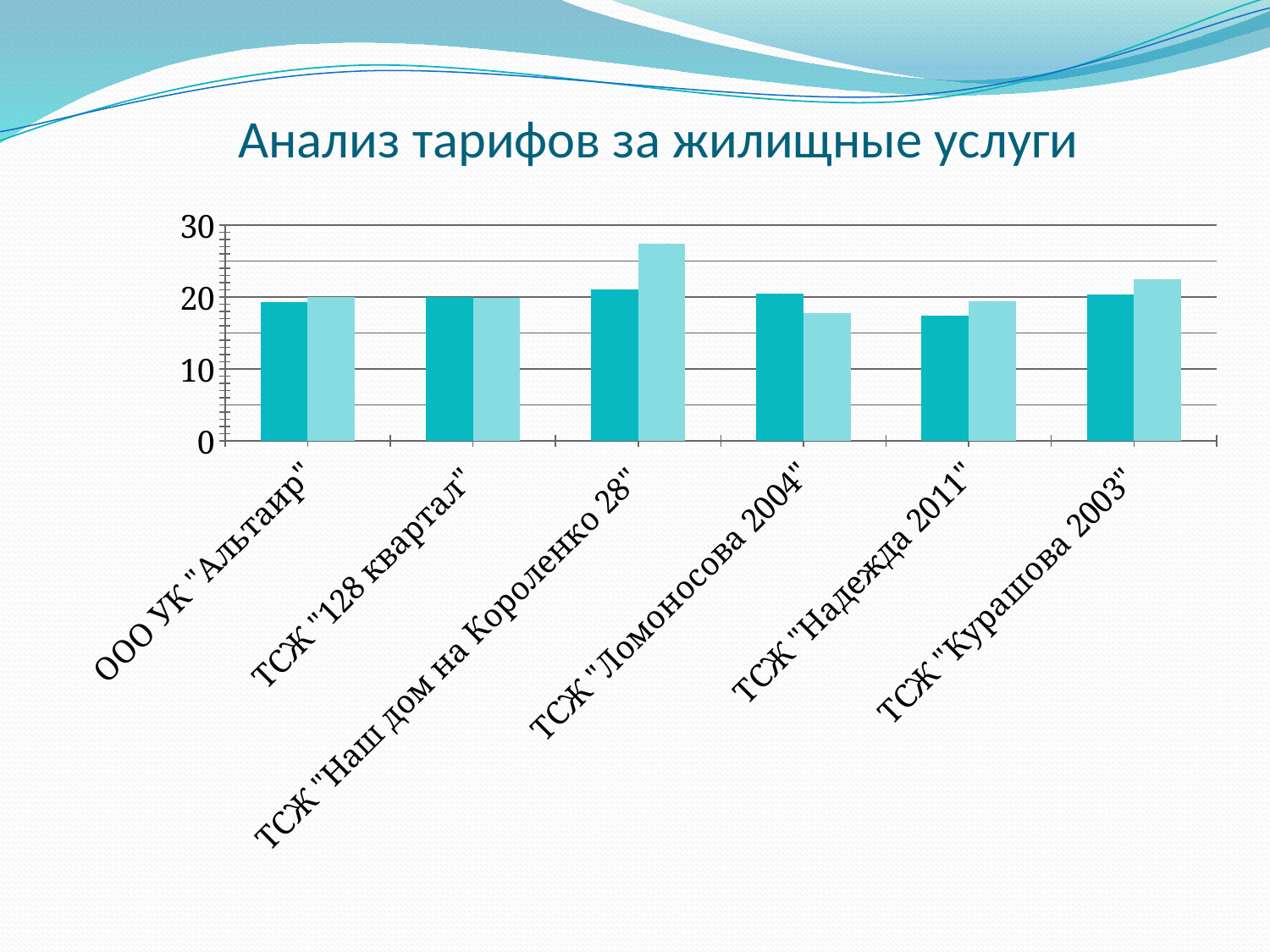

# Анализ тарифов за жилищные услуги

### Chart

| Category | утвержденный тариф  | фактический тариф  |
|---|---|---|
| ООО УК "Альтаир" | 19.36 | 20.06 |
| ТСЖ "128 квартал"  | 20.0 | 19.91 |
| ТСЖ "Наш дом на Короленко 28"  | 21.05 | 27.39 |
| ТСЖ "Ломоносова 2004" | 20.43 | 17.79 |
| ТСЖ "Надежда 2011" | 17.39 | 19.439999999999998 |
| ТСЖ "Курашова 2003"  | 20.37 | 22.53 |